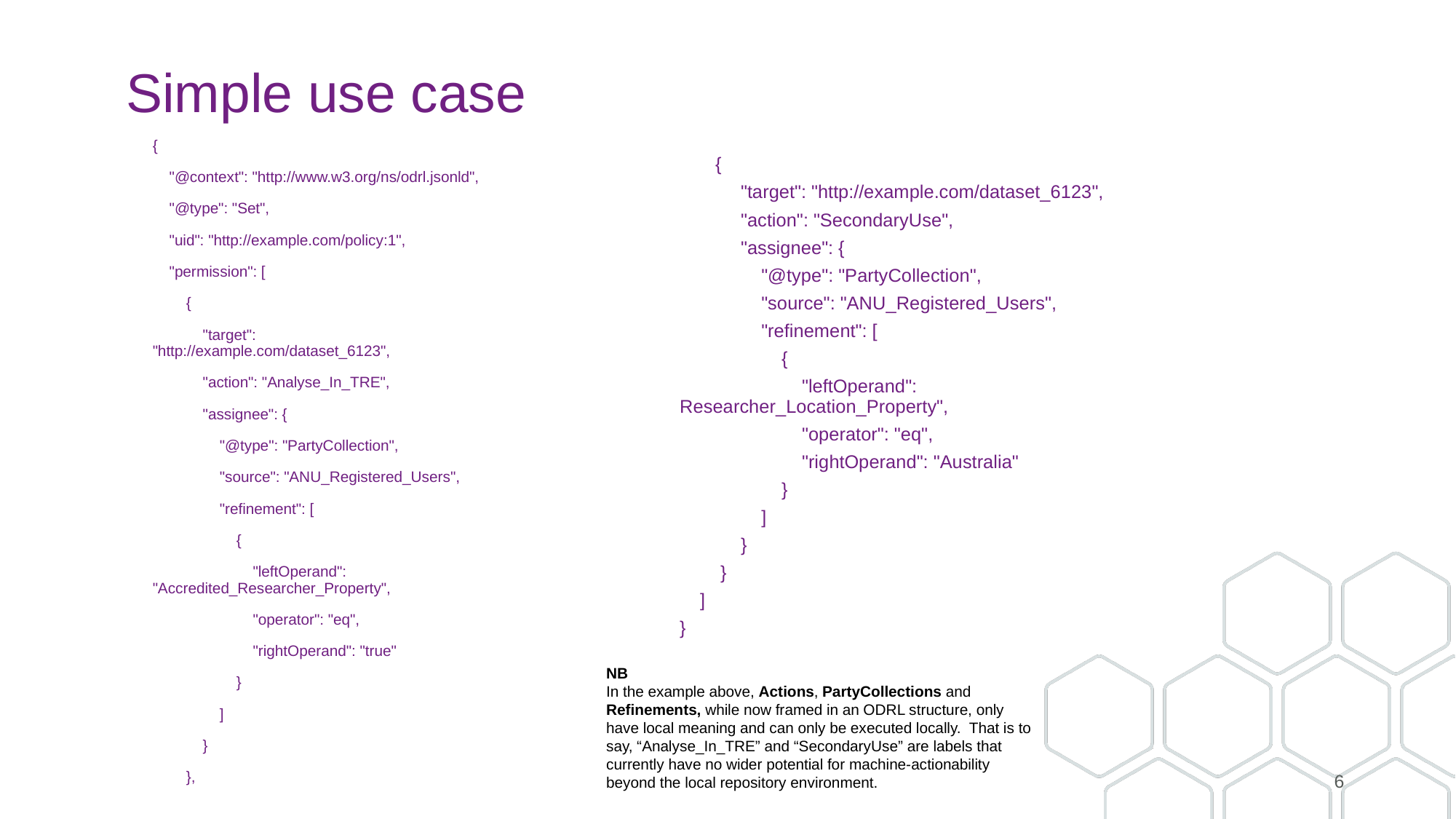

# Simple use case
{
    "@context": "http://www.w3.org/ns/odrl.jsonld",
    "@type": "Set",
    "uid": "http://example.com/policy:1",
    "permission": [
        {
            "target": "http://example.com/dataset_6123",
            "action": "Analyse_In_TRE",
            "assignee": {
                "@type": "PartyCollection",
                "source": "ANU_Registered_Users",
                "refinement": [
                    {
                        "leftOperand": "Accredited_Researcher_Property",
                        "operator": "eq",
                        "rightOperand": "true"
                    }
                ]
            }
        },
       {
            "target": "http://example.com/dataset_6123",
            "action": "SecondaryUse",
            "assignee": {
                "@type": "PartyCollection",
                "source": "ANU_Registered_Users",
                "refinement": [
                    {
                        "leftOperand": Researcher_Location_Property",
                        "operator": "eq",
                        "rightOperand": "Australia"
                    }
                ]
            }
        }
    ]
}
NB
In the example above, Actions, PartyCollections and Refinements, while now framed in an ODRL structure, only have local meaning and can only be executed locally.  That is to say, “Analyse_In_TRE” and “SecondaryUse” are labels that currently have no wider potential for machine-actionability beyond the local repository environment.
6